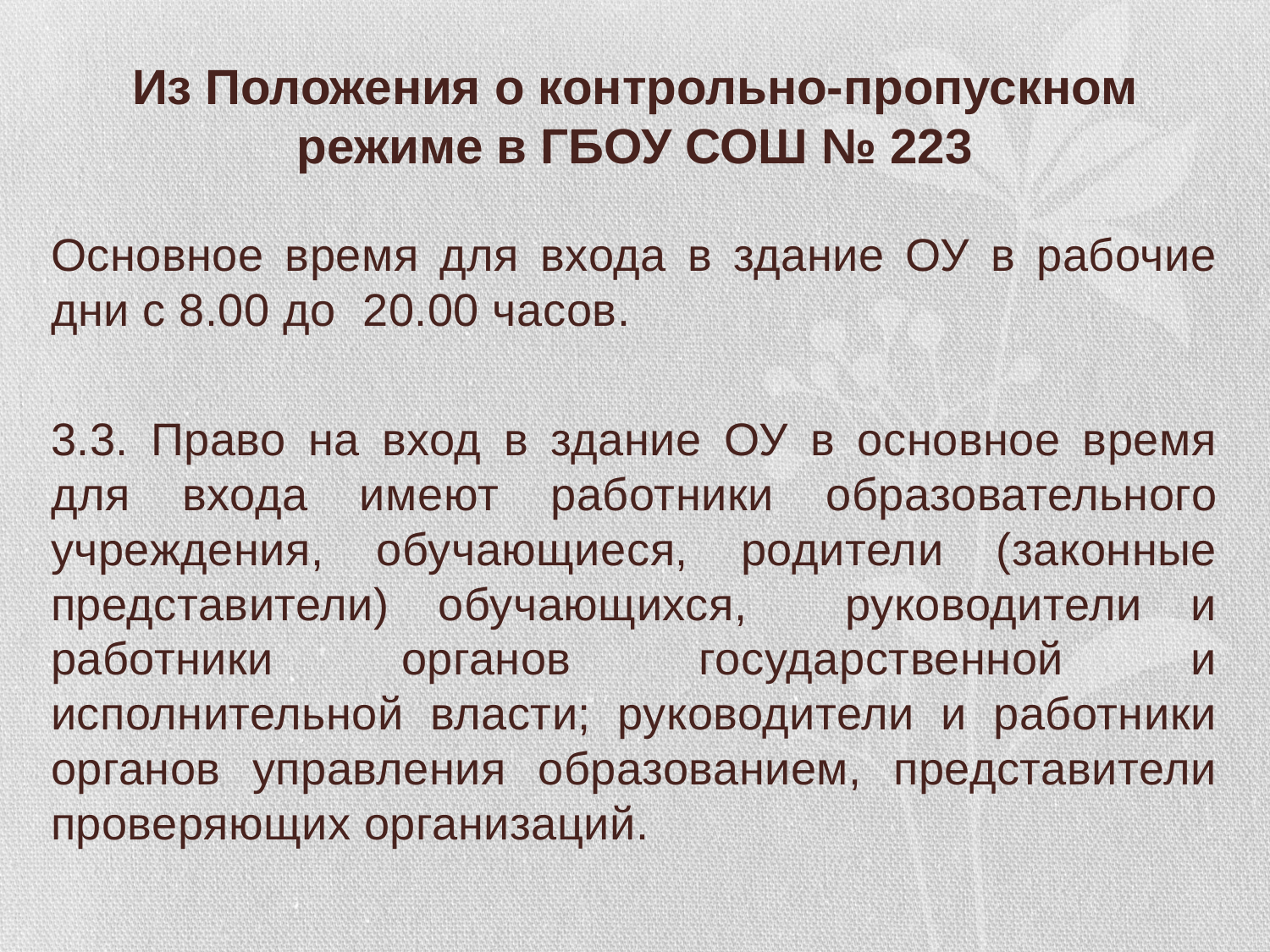

# Из Положения о контрольно-пропускном режиме в ГБОУ СОШ № 223
Основное время для входа в здание ОУ в рабочие дни с 8.00 до  20.00 часов.

3.3. Право на вход в здание ОУ в основное время для входа имеют работники образовательного учреждения, обучающиеся, родители (законные представители) обучающихся,  руководители и работники органов государственной и исполнительной власти; руководители и работники органов управления образованием, представители проверяющих организаций.